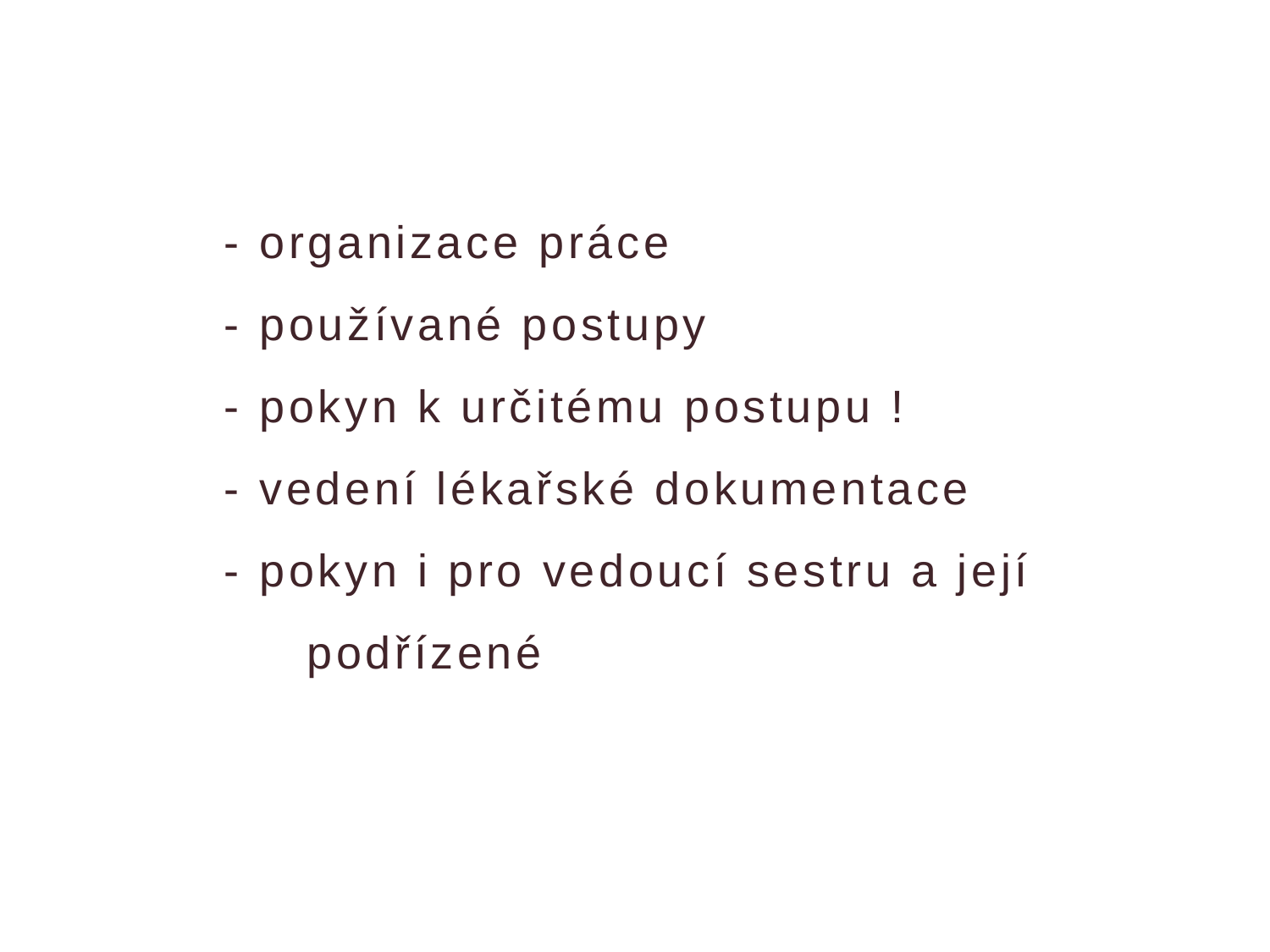

# - organizace práce - používané postupy - pokyn k určitému postupu ! - vedení lékařské dokumentace - pokyn i pro vedoucí sestru a její podřízené